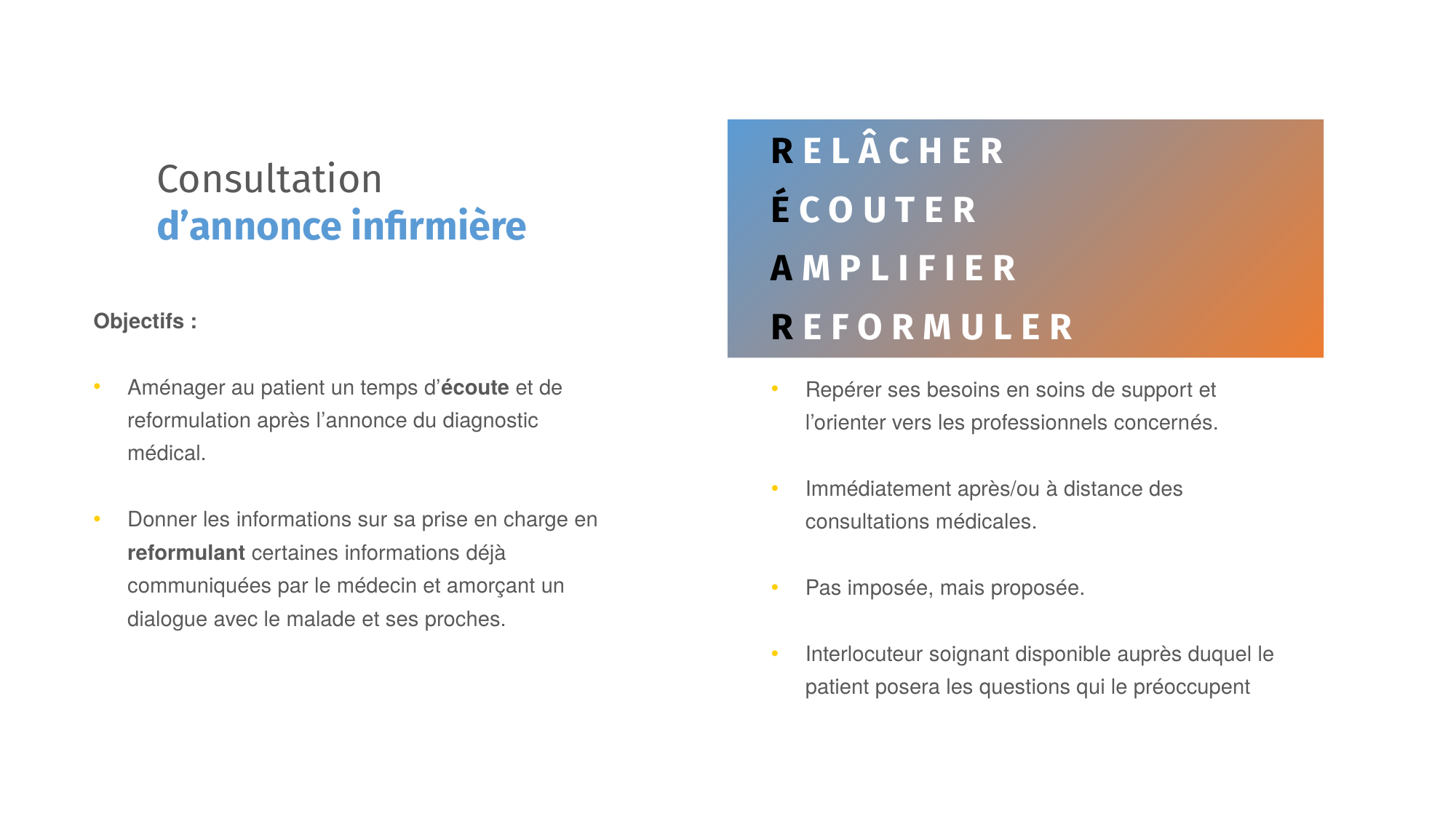

Consultation
d’annonce infirmière

RELÂCHER
ÉCOUTER
AMPLIFIER
REFORMULER
Objectifs :

Aménager au patient un temps d’écoute et de reformulation après l’annonce du diagnostic médical.

Donner les informations sur sa prise en charge en reformulant certaines informations déjà communiquées par le médecin et amorçant un dialogue avec le malade et ses proches.

Repérer ses besoins en soins de support et l’orienter vers les professionnels concernés.

Immédiatement après/ou à distance des consultations médicales.

Pas imposée, mais proposée.

Interlocuteur soignant disponible auprès duquel le patient posera les questions qui le préoccupent